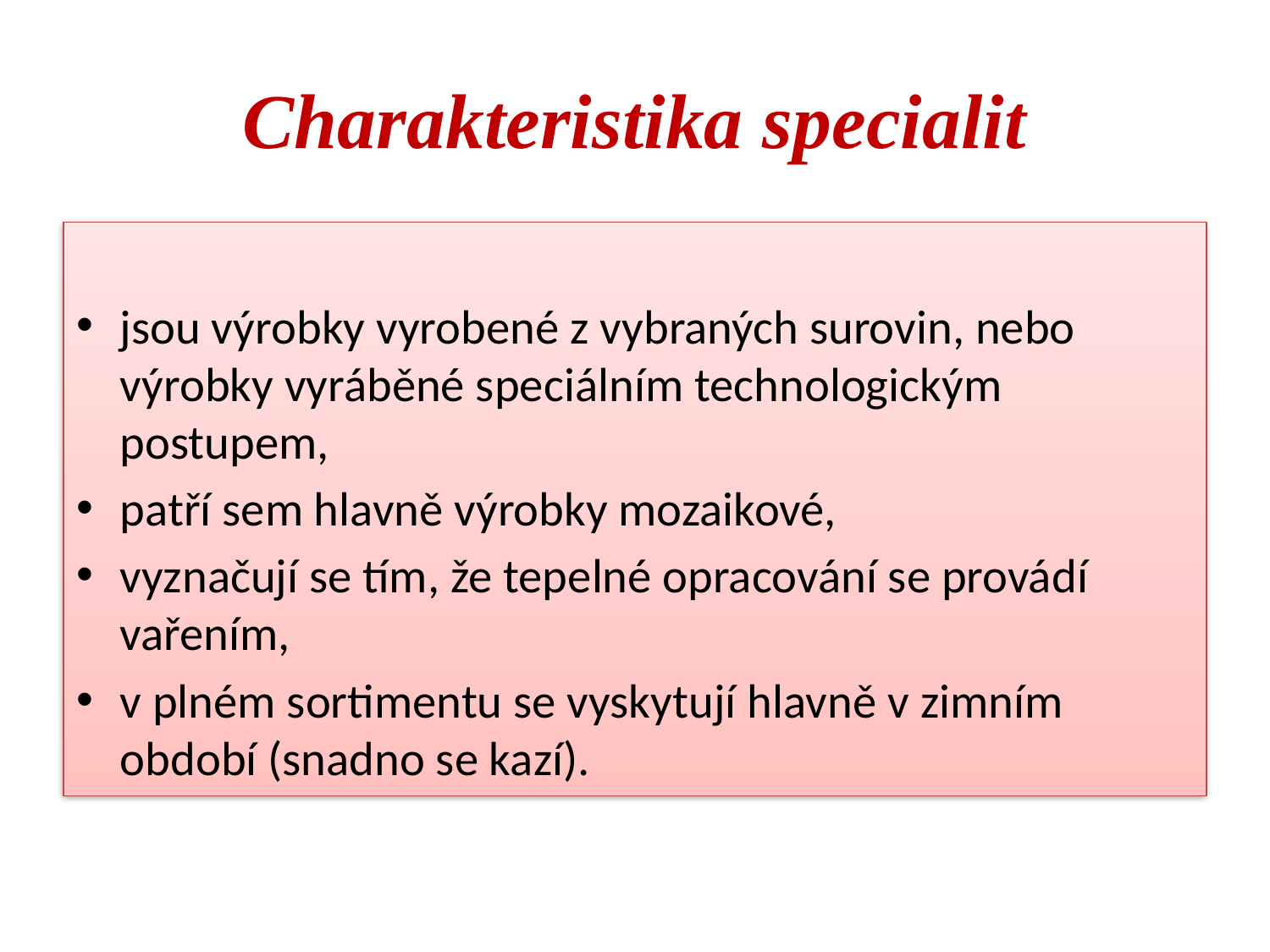

# Charakteristika specialit

jsou výrobky vyrobené z vybraných surovin, nebo výrobky vyráběné speciálním technologickým postupem,
patří sem hlavně výrobky mozaikové,
vyznačují se tím, že tepelné opracování se provádí vařením,
v plném sortimentu se vyskytují hlavně v zimním období (snadno se kazí).